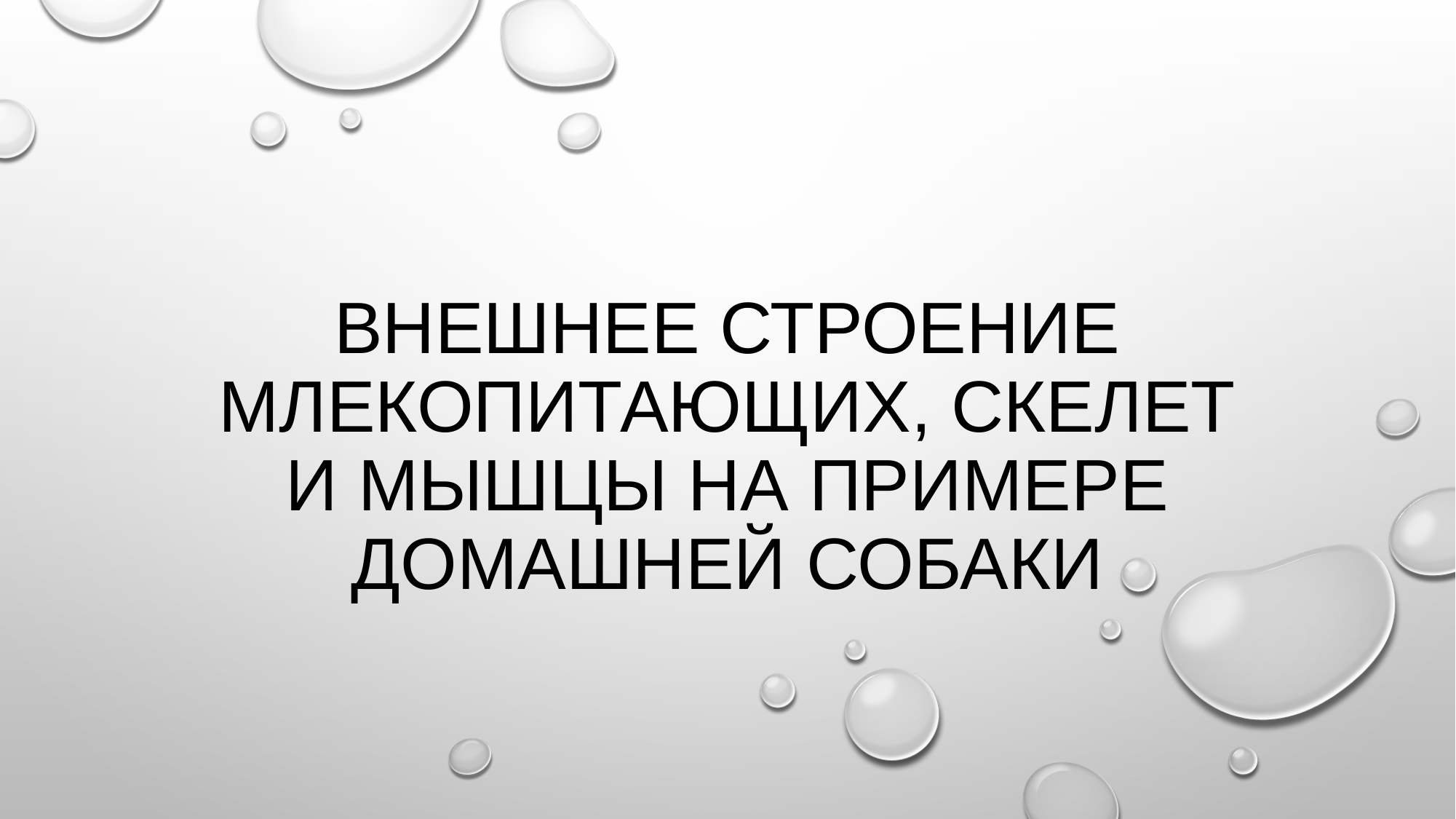

# Внешнее строение млекопитающих, скелет и мышцы на примере домашней собаки